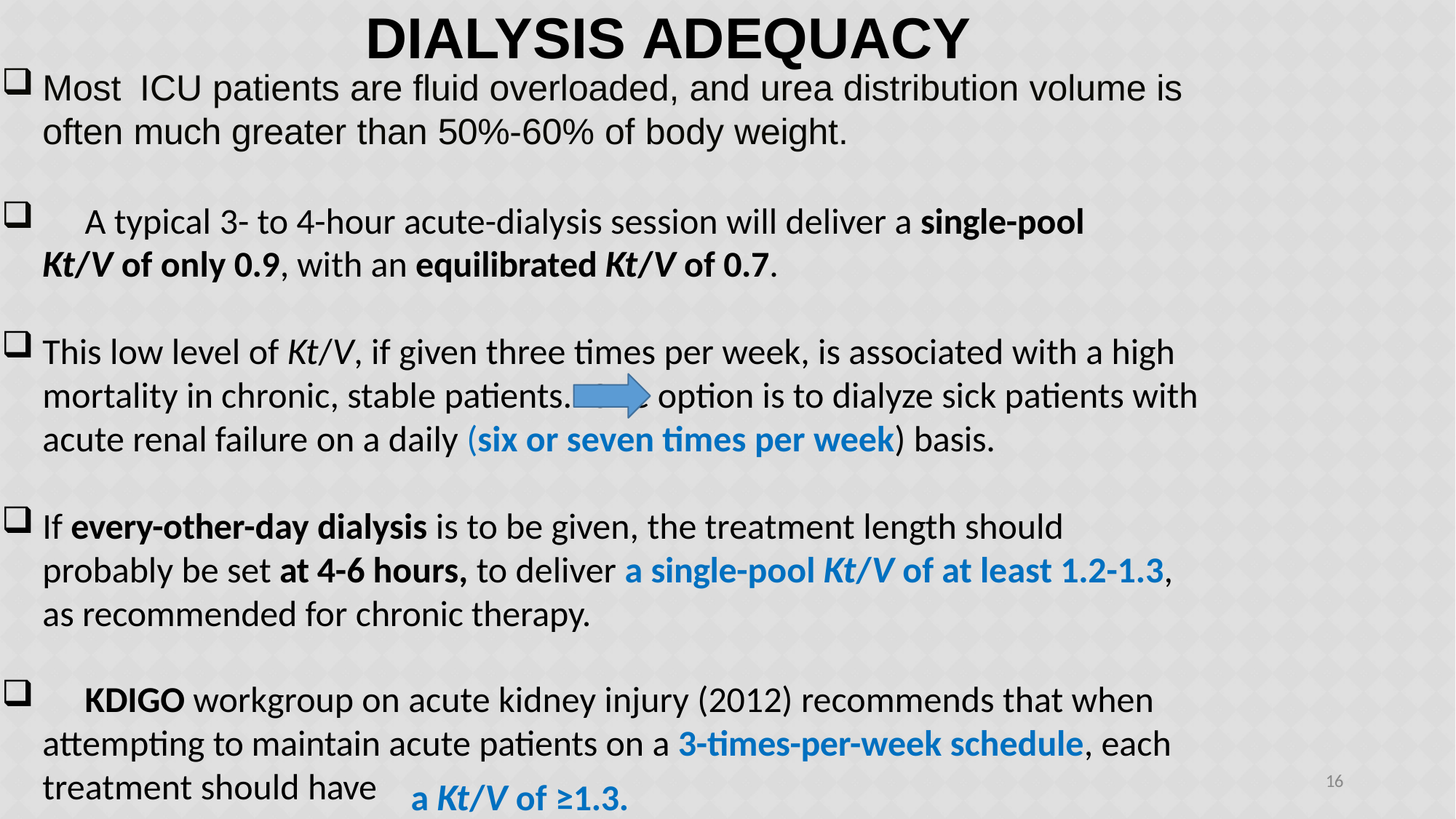

# dialysis adequacy
Most ICU patients are fluid overloaded, and urea distribution volume is often much greater than 50%-60% of body weight.

	A typical 3- to 4-hour acute-dialysis session will deliver a single-pool Kt/V of only 0.9, with an equilibrated Kt/V of 0.7.
This low level of Kt/V, if given three times per week, is associated with a high mortality in chronic, stable patients.	One option is to dialyze sick patients with acute renal failure on a daily (six or seven times per week) basis.
If every-other-day dialysis is to be given, the treatment length should probably be set at 4-6 hours, to deliver a single-pool Kt/V of at least 1.2-1.3, as recommended for chronic therapy.
	KDIGO workgroup on acute kidney injury (2012) recommends that when attempting to maintain acute patients on a 3-times-per-week schedule, each treatment should have

16
a Kt/V of ≥1.3.